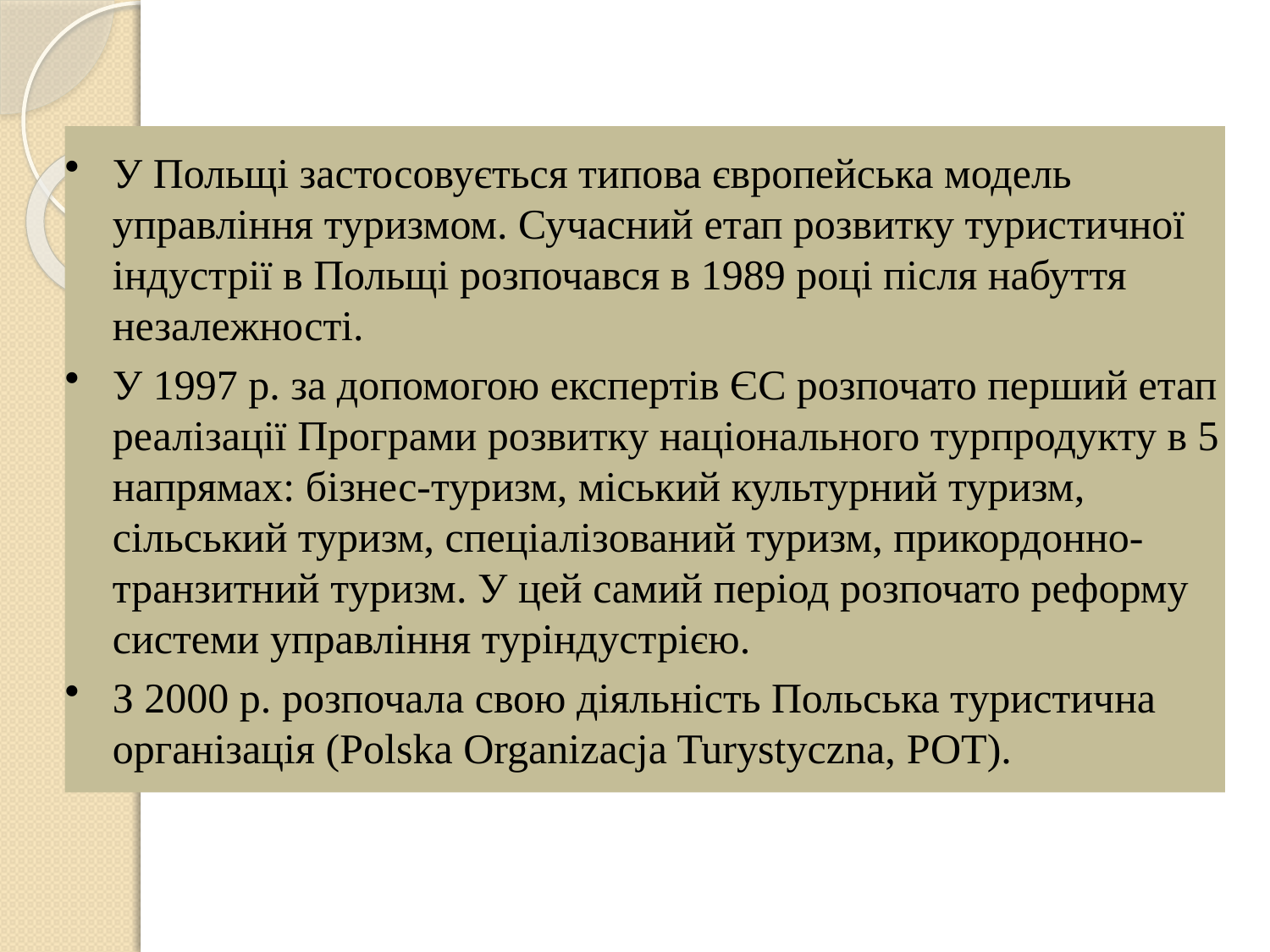

# У Польщі застосовується типова європейська модель управління туризмом. Сучасний етап розвитку туристичної індустрії в Польщі розпочався в 1989 році після набуття незалежності.
У 1997 р. за допомогою експертів ЄС розпочато перший етап реалізації Програми розвитку національного турпродукту в 5 напрямах: бізнес-туризм, міський культурний туризм, сільський туризм, спеціалізований туризм, прикордонно-транзитний туризм. У цей самий період розпочато реформу системи управління туріндустрією.
З 2000 р. розпочала свою діяльність Польська туристична органiзацiя (Polska Organizacja Turystyczna, РОТ).